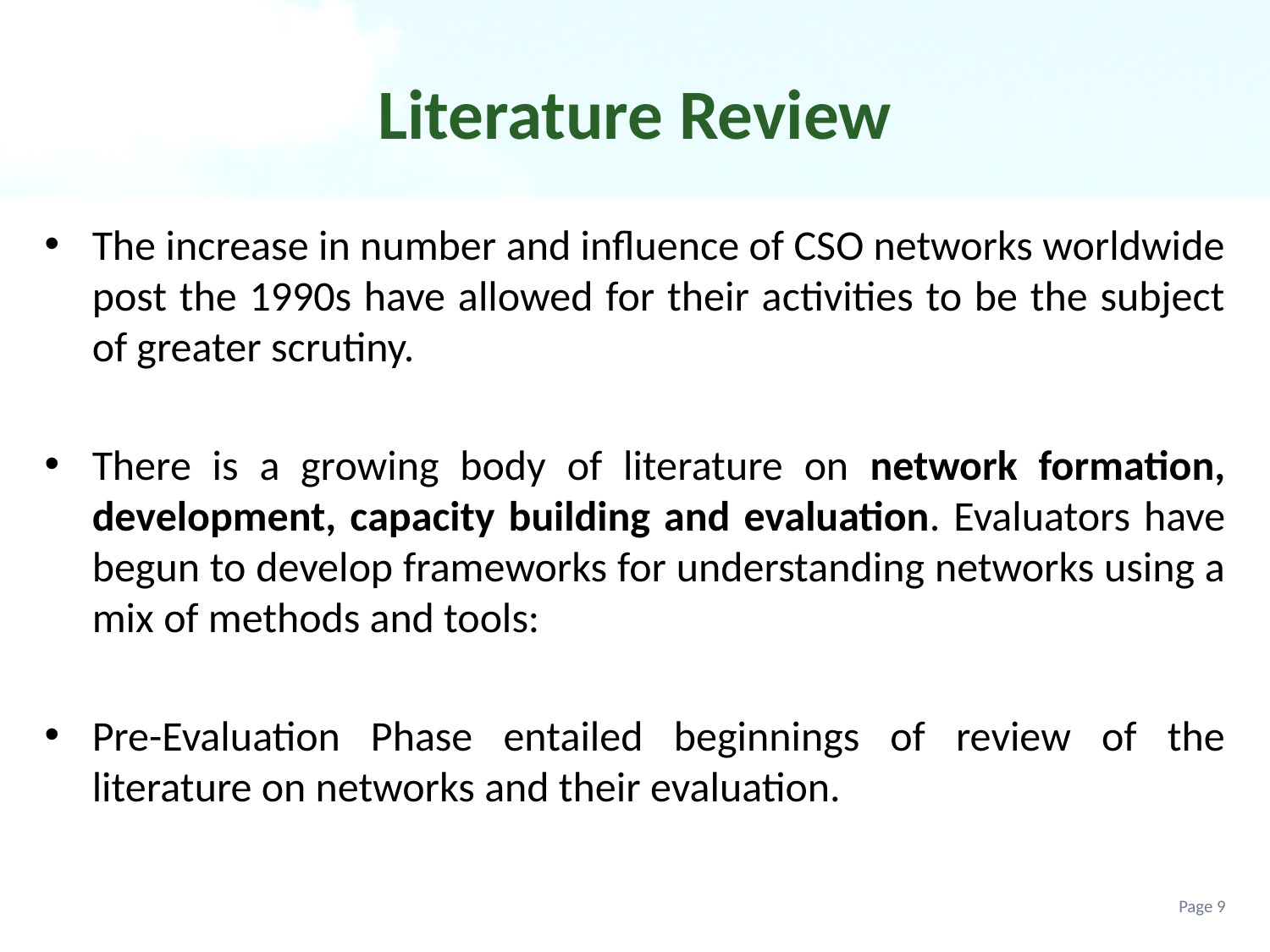

# Literature Review
The increase in number and influence of CSO networks worldwide post the 1990s have allowed for their activities to be the subject of greater scrutiny.

There is a growing body of literature on network formation, development, capacity building and evaluation. Evaluators have begun to develop frameworks for understanding networks using a mix of methods and tools:

Pre-Evaluation Phase entailed beginnings of review of the literature on networks and their evaluation.